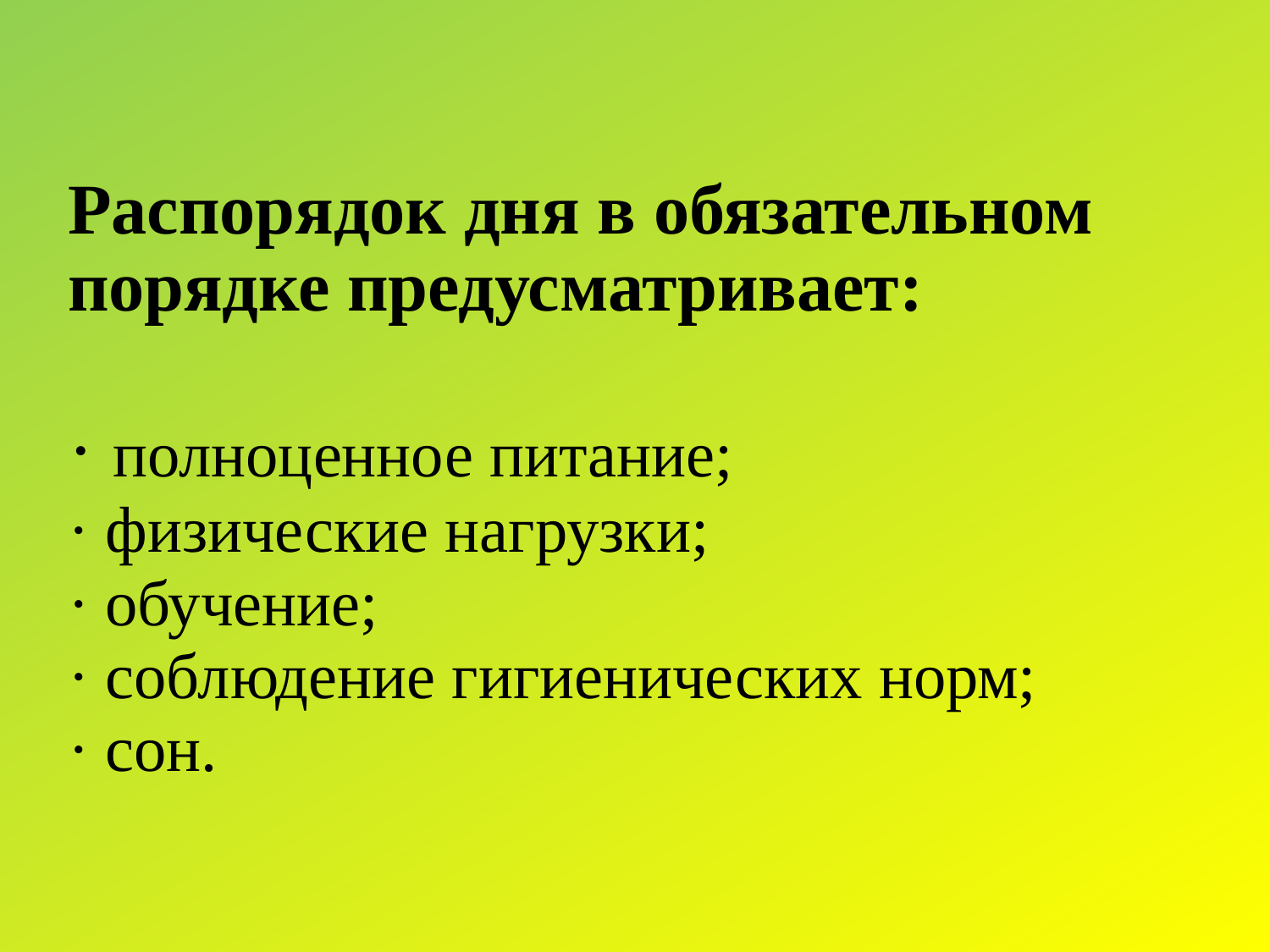

Распорядок дня в обязательном порядке предусматривает:

· полноценное питание;
· физические нагрузки;
· обучение;
· соблюдение гигиенических норм;
· сон.